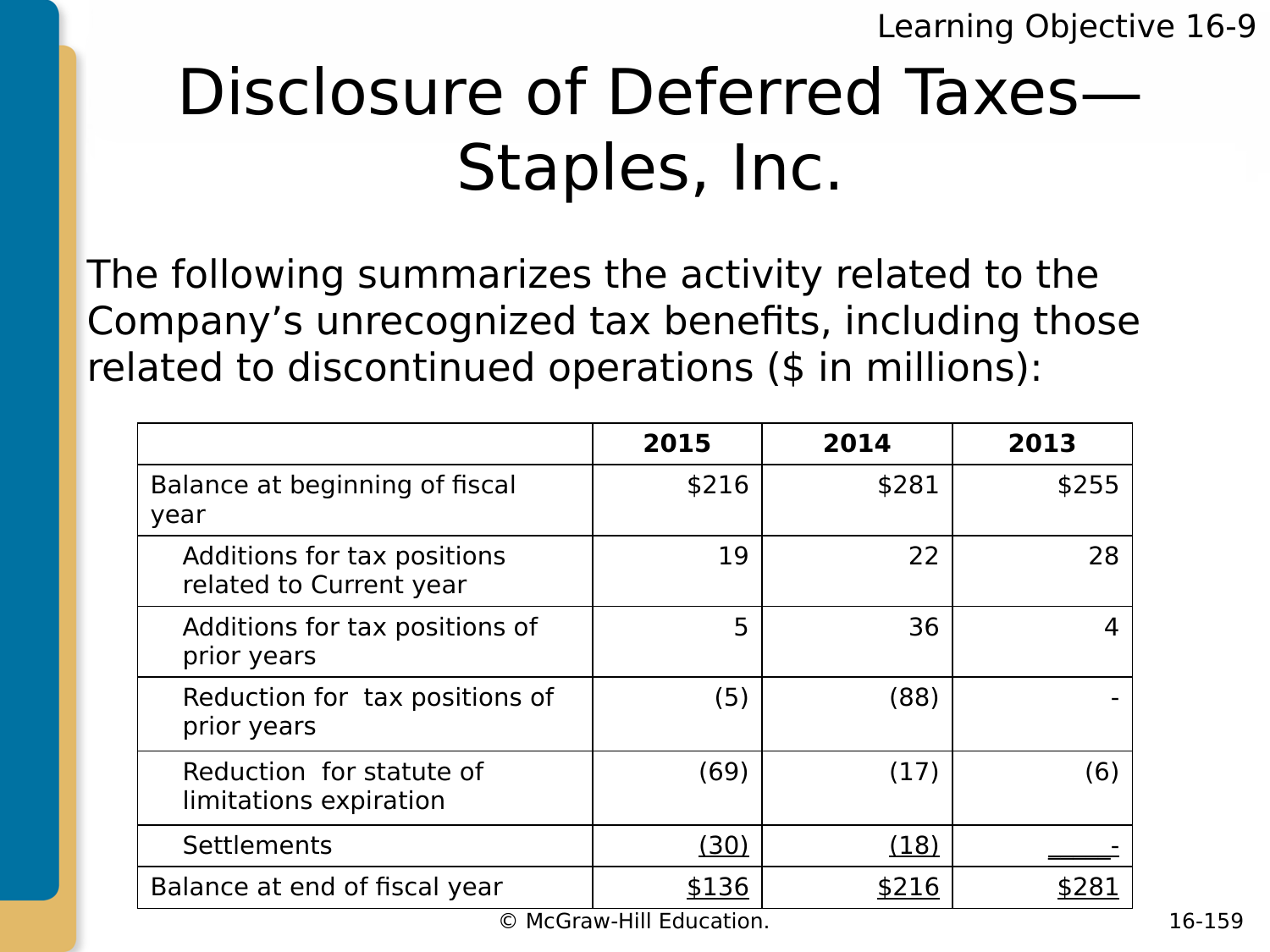

Learning Objective 16-9
# Disclosure of Deferred Taxes—Staples, Inc.
The following summarizes the activity related to the Company’s unrecognized tax benefits, including those related to discontinued operations ($ in millions):
|  | 2015 | 2014 | 2013 |
| --- | --- | --- | --- |
| Balance at beginning of fiscal year | $216 | $281 | $255 |
| Additions for tax positions related to Current year | 19 | 22 | 28 |
| Additions for tax positions of prior years | 5 | 36 | 4 |
| Reduction for tax positions of prior years | (5) | (88) | - |
| Reduction for statute of limitations expiration | (69) | (17) | (6) |
| Settlements | (30) | (18) | \_\_\_\_\_- |
| Balance at end of fiscal year | $136 | $216 | $281 |